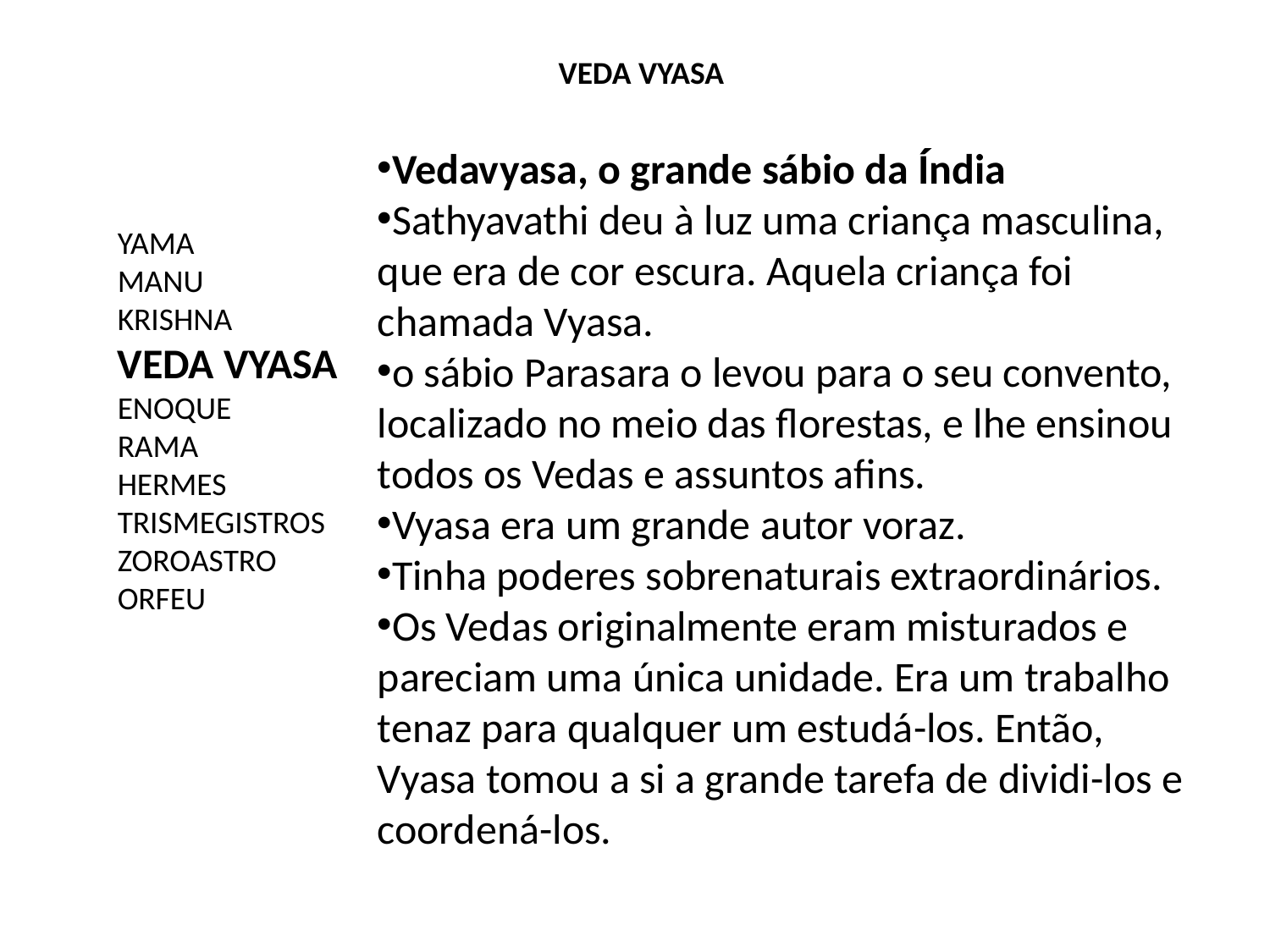

VEDA VYASA
Vedavyasa, o grande sábio da Índia
Sathyavathi deu à luz uma criança masculina, que era de cor escura. Aquela criança foi chamada Vyasa.
o sábio Parasara o levou para o seu convento, localizado no meio das florestas, e lhe ensinou todos os Vedas e assuntos afins.
Vyasa era um grande autor voraz.
Tinha poderes sobrenaturais extraordinários.
Os Vedas originalmente eram misturados e pareciam uma única unidade. Era um trabalho tenaz para qualquer um estudá-los. Então, Vyasa tomou a si a grande tarefa de dividi-los e coordená-los.
YAMA
MANU
KRISHNA
VEDA VYASA
ENOQUE
RAMA
HERMES TRISMEGISTROS
ZOROASTRO
ORFEU